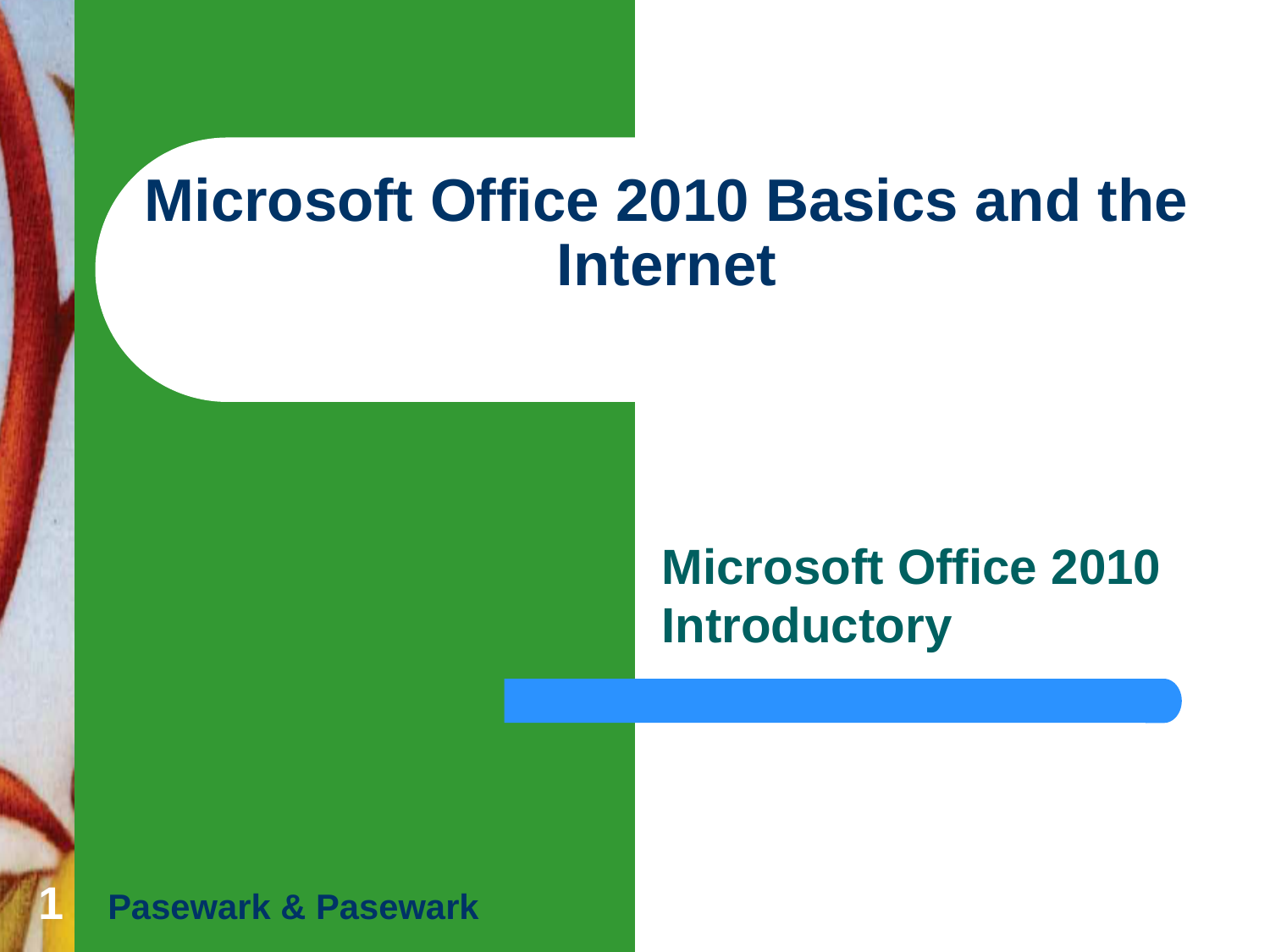

# Microsoft Office 2010 Basics and the Internet
Microsoft Office 2010 Introductory
1

Pasewark & Pasewark